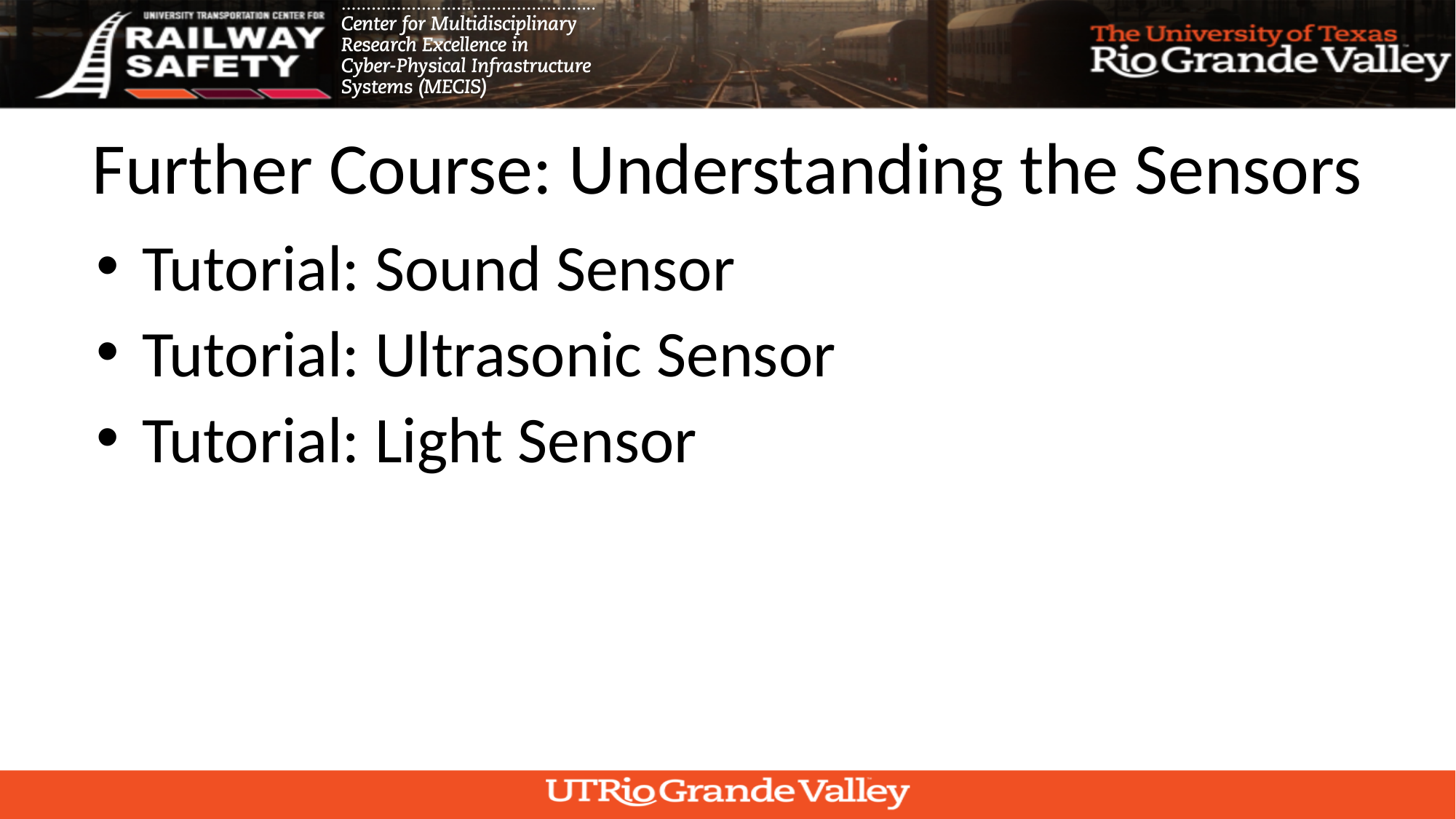

# Further Course: Understanding the Sensors
Tutorial: Sound Sensor
Tutorial: Ultrasonic Sensor
Tutorial: Light Sensor